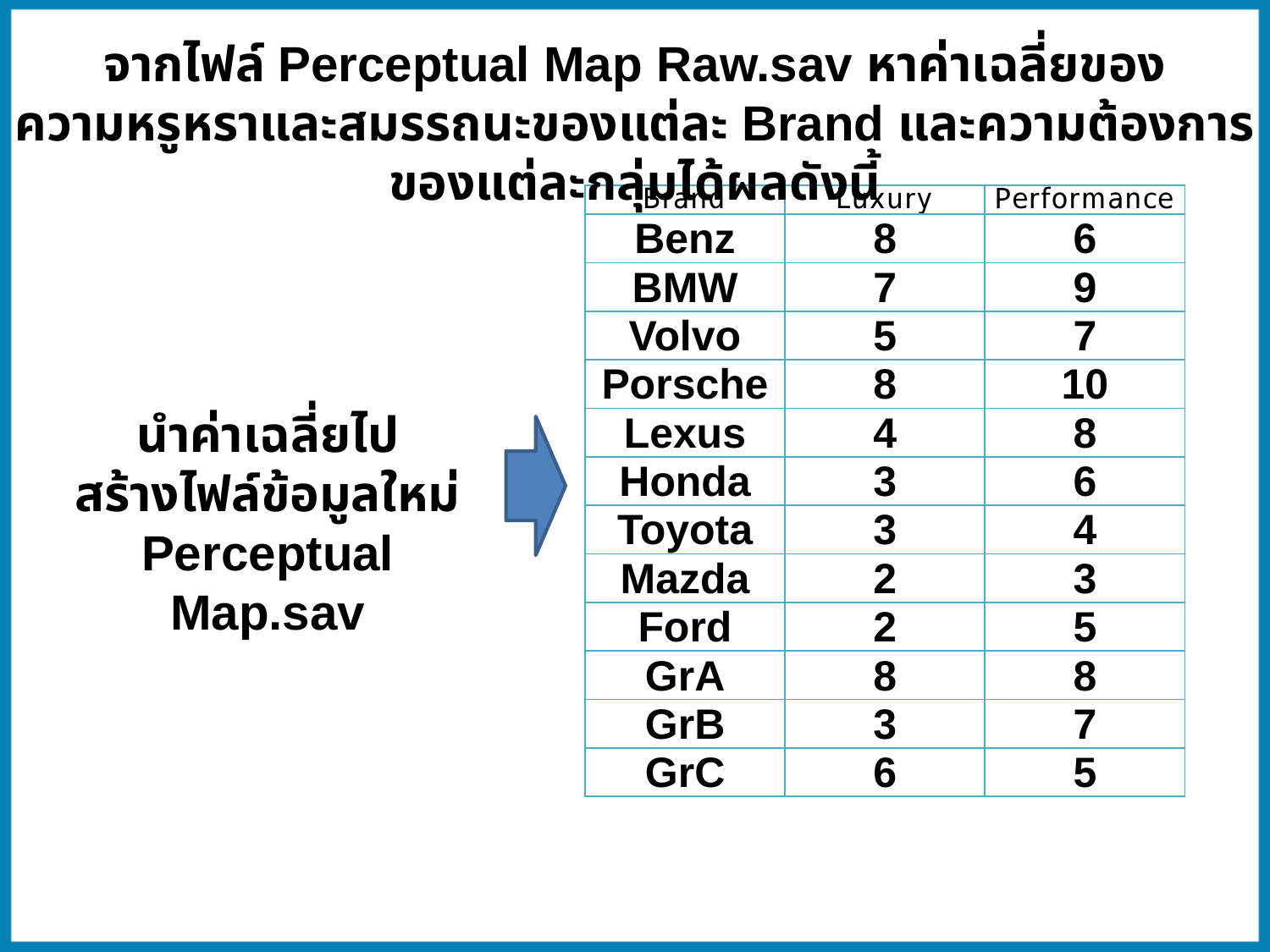

จากไฟล์ Perceptual Map Raw.sav หาค่าเฉลี่ยของ
ความหรูหราและสมรรถนะของแต่ละ Brand และความต้องการของแต่ละกลุ่มได้ผลดังนี้
| Brand | Luxury | Performance |
| --- | --- | --- |
| Benz | 8 | 6 |
| BMW | 7 | 9 |
| Volvo | 5 | 7 |
| Porsche | 8 | 10 |
| Lexus | 4 | 8 |
| Honda | 3 | 6 |
| Toyota | 3 | 4 |
| Mazda | 2 | 3 |
| Ford | 2 | 5 |
| GrA | 8 | 8 |
| GrB | 3 | 7 |
| GrC | 6 | 5 |
นำค่าเฉลี่ยไป
สร้างไฟล์ข้อมูลใหม่
Perceptual Map.sav